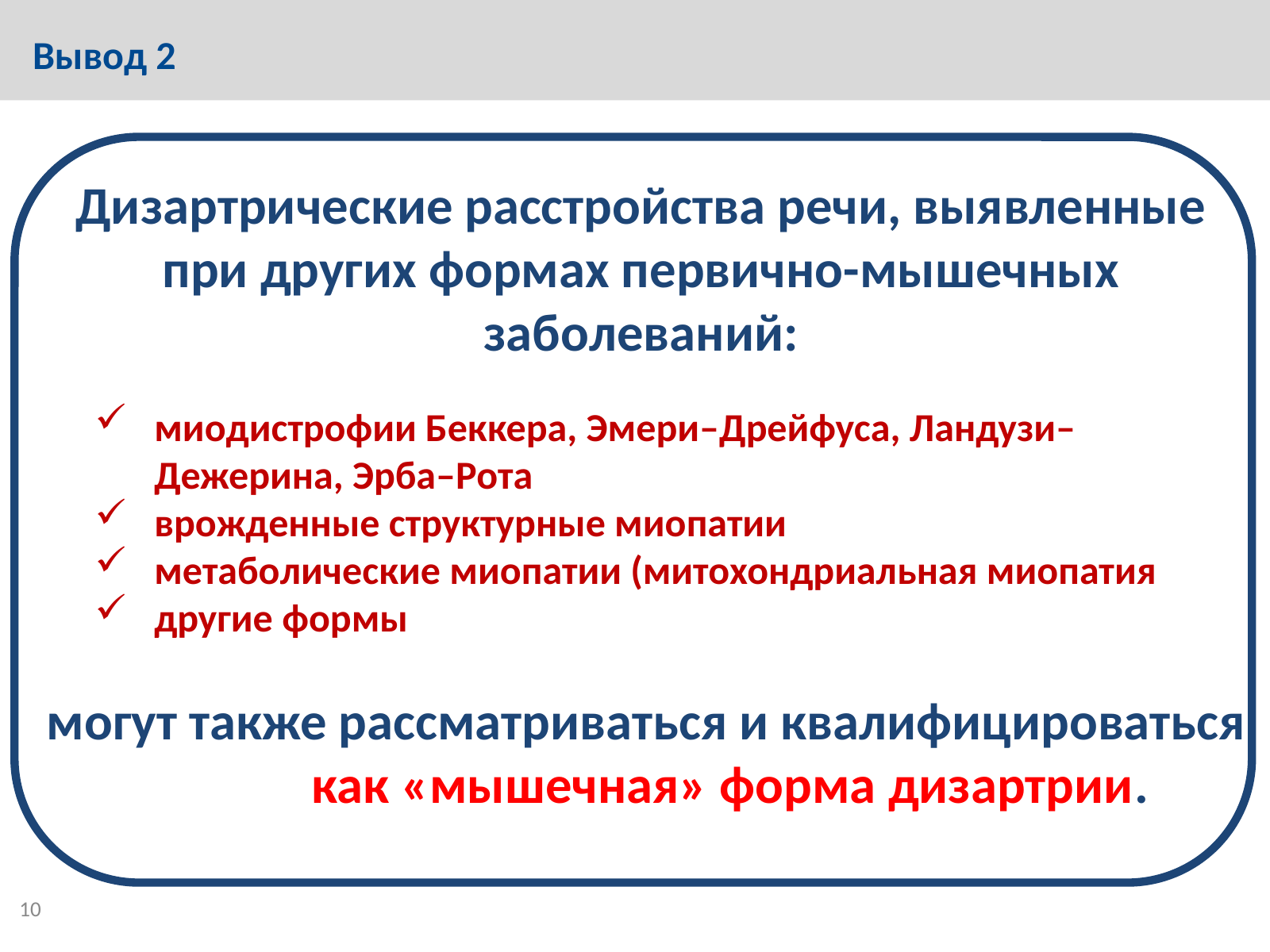

# Вывод 2

Дизартрические расстройства речи, выявленные при других формах первично-мышечных заболеваний:

миодистрофии Беккера, Эмери–Дрейфуса, Ландузи–Дежерина, Эрба–Рота
врожденные структурные миопатии
метаболические миопатии (митохондриальная миопатия
другие формы

могут также рассматриваться и квалифицироваться               как «мышечная» форма дизартрии.

10